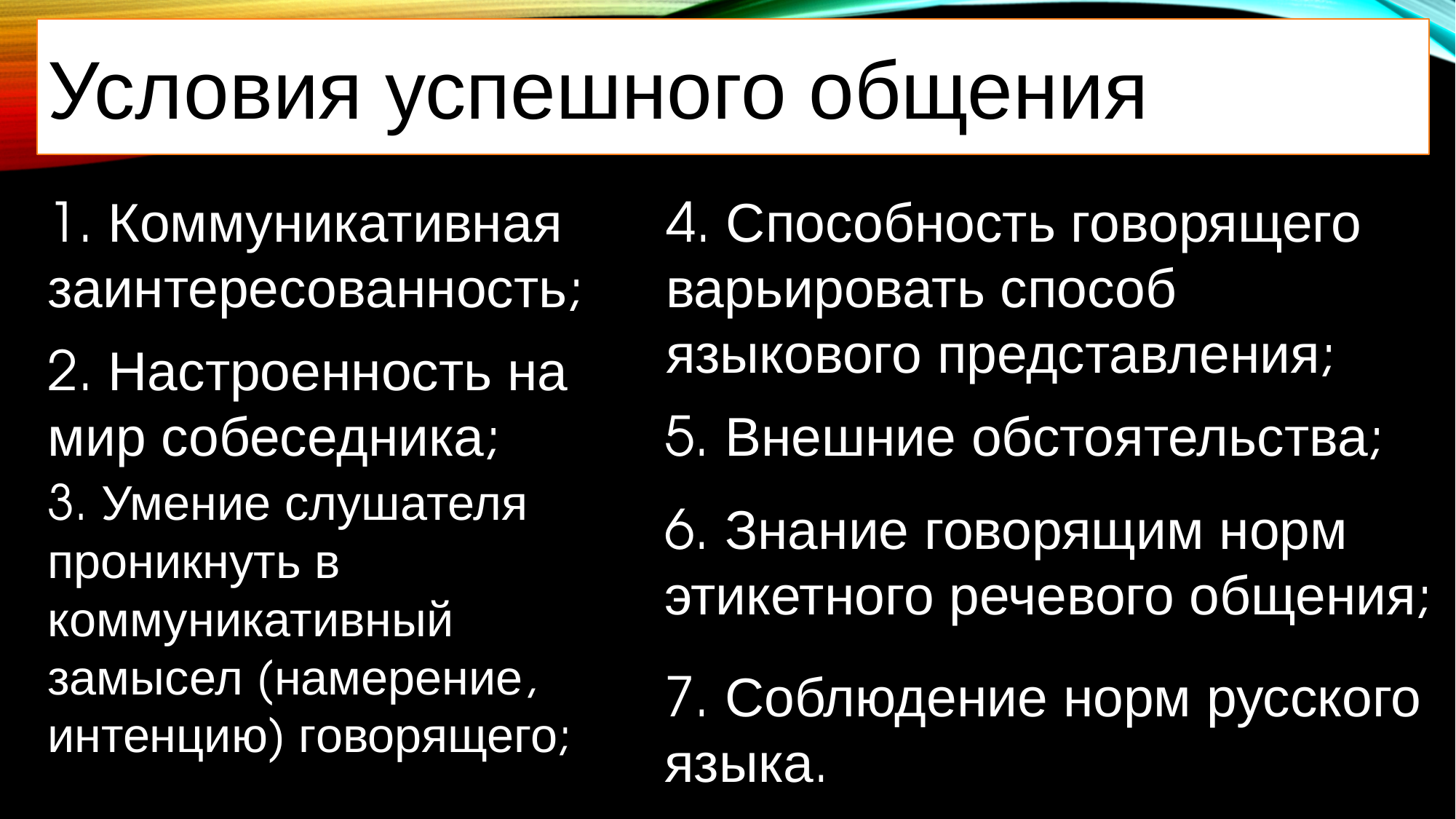

Условия успешного общения
1. Коммуникативная заинтересованность;
4. Способность говорящего варьировать способ языкового представления;
5. Внешние обстоятельства;
2. Настроенность на мир собеседника;
3. Умение слушателя проникнуть в коммуникативный замысел (намерение, интенцию) говорящего;
6. Знание говорящим норм этикетного речевого общения;
7. Соблюдение норм русского языка.